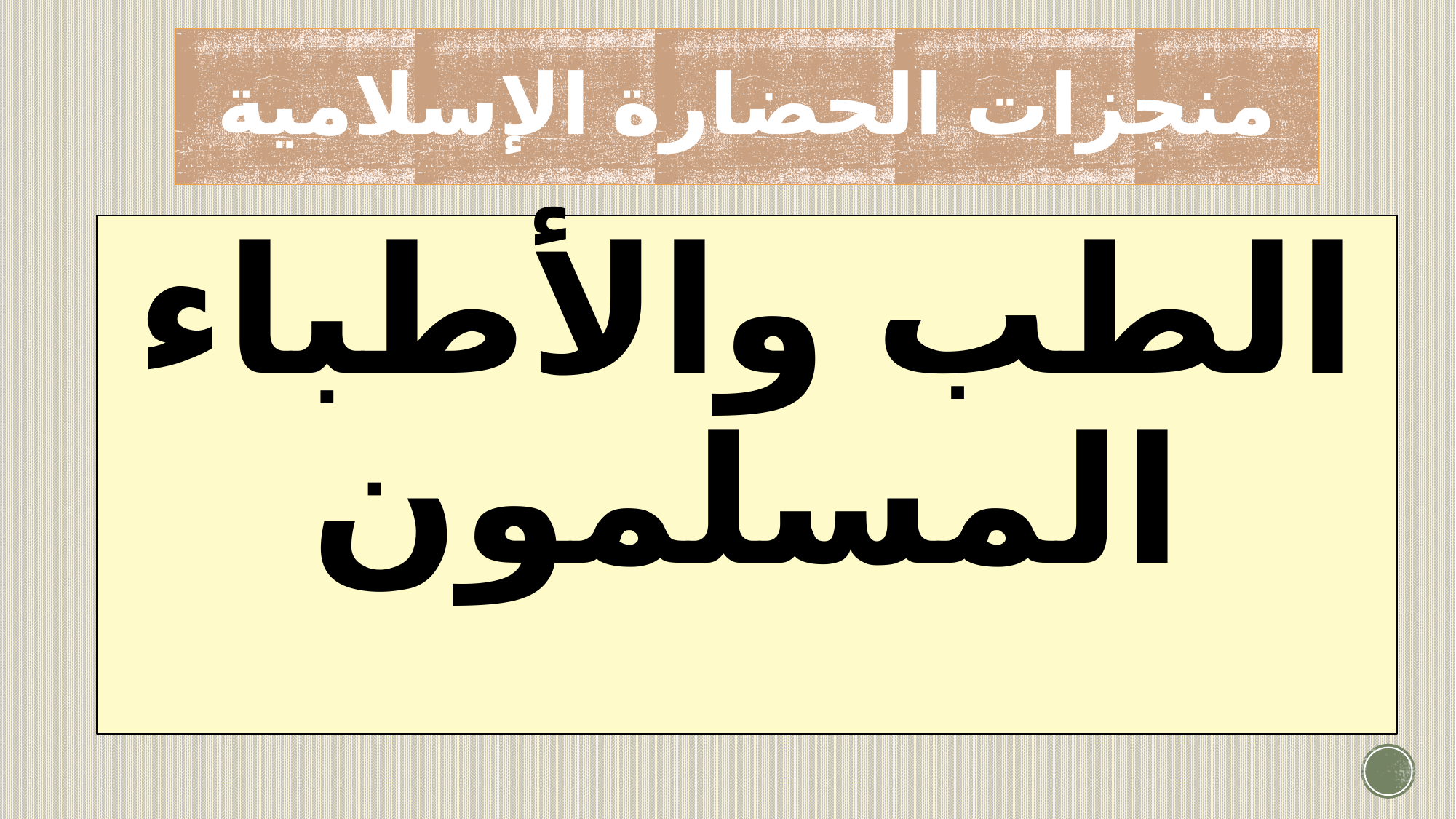

# منجزات الحضارة الإسلامية
الطب والأطباء المسلمون